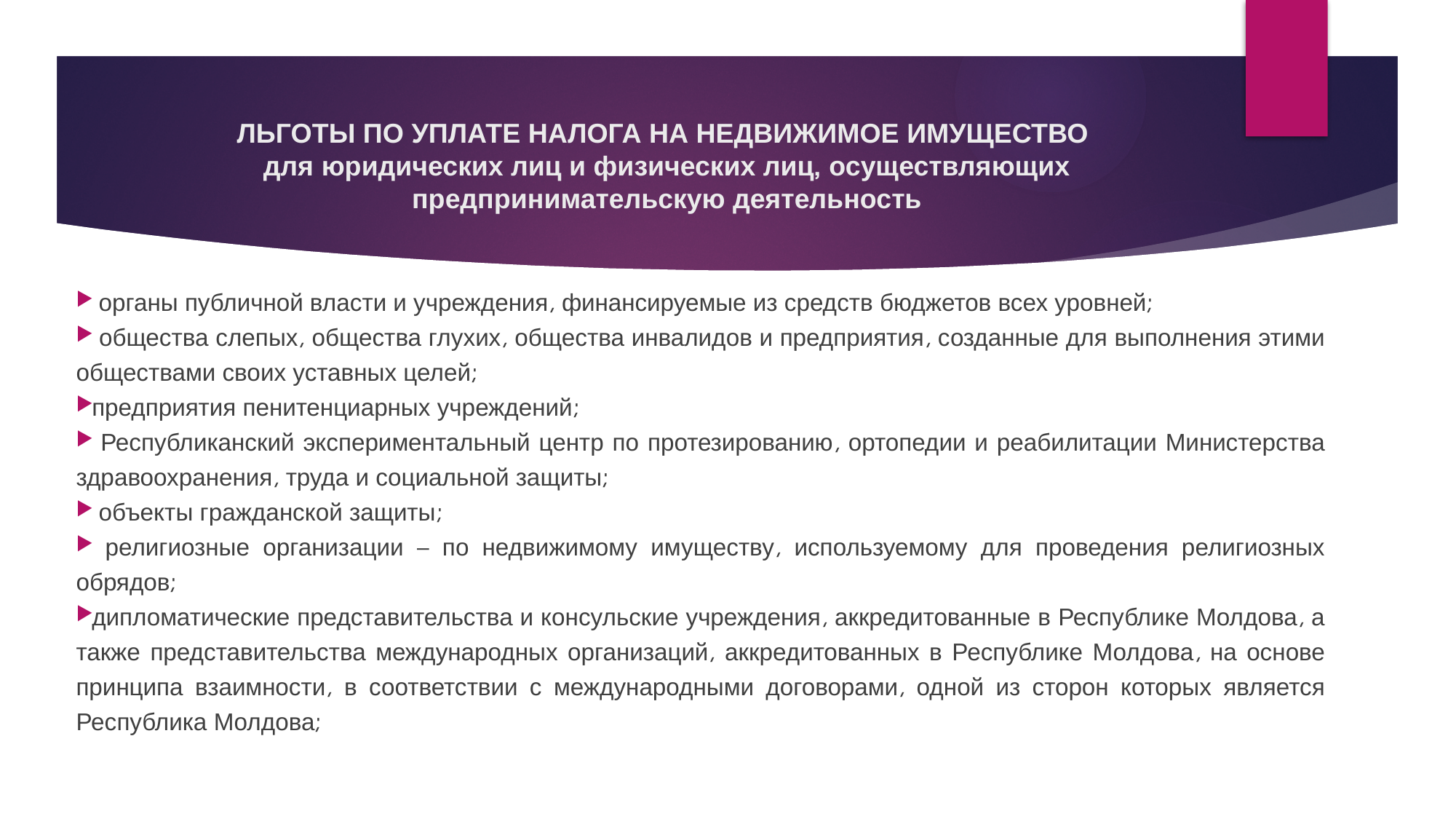

# ЛЬГОТЫ ПО УПЛАТЕ НАЛОГА НА НЕДВИЖИМОЕ ИМУЩЕСТВО для юридических лиц и физических лиц, осуществляющих предпринимательскую деятельность
 органы публичной власти и учреждения, финансируемые из средств бюджетов всех уровней;
 общества слепых, общества глухих, общества инвалидов и предприятия, созданные для выполнения этими обществами своих уставных целей;
предприятия пенитенциарных учреждений;
 Республиканский экспериментальный центр по протезированию, ортопедии и реабилитации Министерства здравоохранения, труда и социальной защиты;
 объекты гражданской защиты;
 религиозные организации – по недвижимому имуществу, используемому для проведения религиозных обрядов;
дипломатические представительства и консульские учреждения, аккредитованные в Республике Молдова, а также представительства международных организаций, аккредитованных в Республике Молдова, на основе принципа взаимности, в соответствии с международными договорами, одной из сторон которых является Республика Молдова;